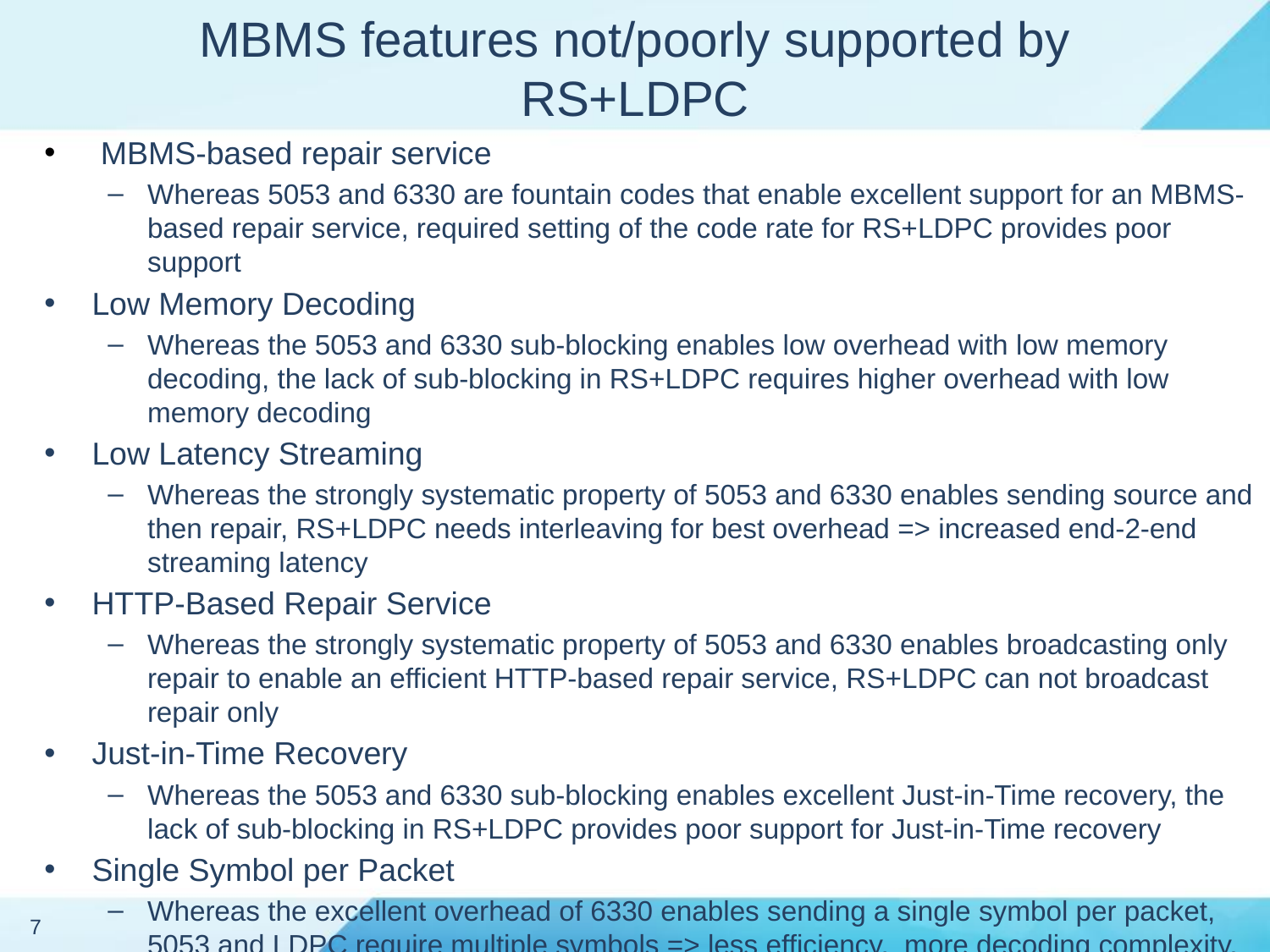

# MBMS features not/poorly supported by RS+LDPC
 MBMS-based repair service
Whereas 5053 and 6330 are fountain codes that enable excellent support for an MBMS-based repair service, required setting of the code rate for RS+LDPC provides poor support
Low Memory Decoding
Whereas the 5053 and 6330 sub-blocking enables low overhead with low memory decoding, the lack of sub-blocking in RS+LDPC requires higher overhead with low memory decoding
Low Latency Streaming
Whereas the strongly systematic property of 5053 and 6330 enables sending source and then repair, RS+LDPC needs interleaving for best overhead => increased end-2-end streaming latency
HTTP-Based Repair Service
Whereas the strongly systematic property of 5053 and 6330 enables broadcasting only repair to enable an efficient HTTP-based repair service, RS+LDPC can not broadcast repair only
Just-in-Time Recovery
Whereas the 5053 and 6330 sub-blocking enables excellent Just-in-Time recovery, the lack of sub-blocking in RS+LDPC provides poor support for Just-in-Time recovery
Single Symbol per Packet
Whereas the excellent overhead of 6330 enables sending a single symbol per packet, 5053 and LDPC require multiple symbols => less efficiency,  more decoding complexity, less flexibility

7